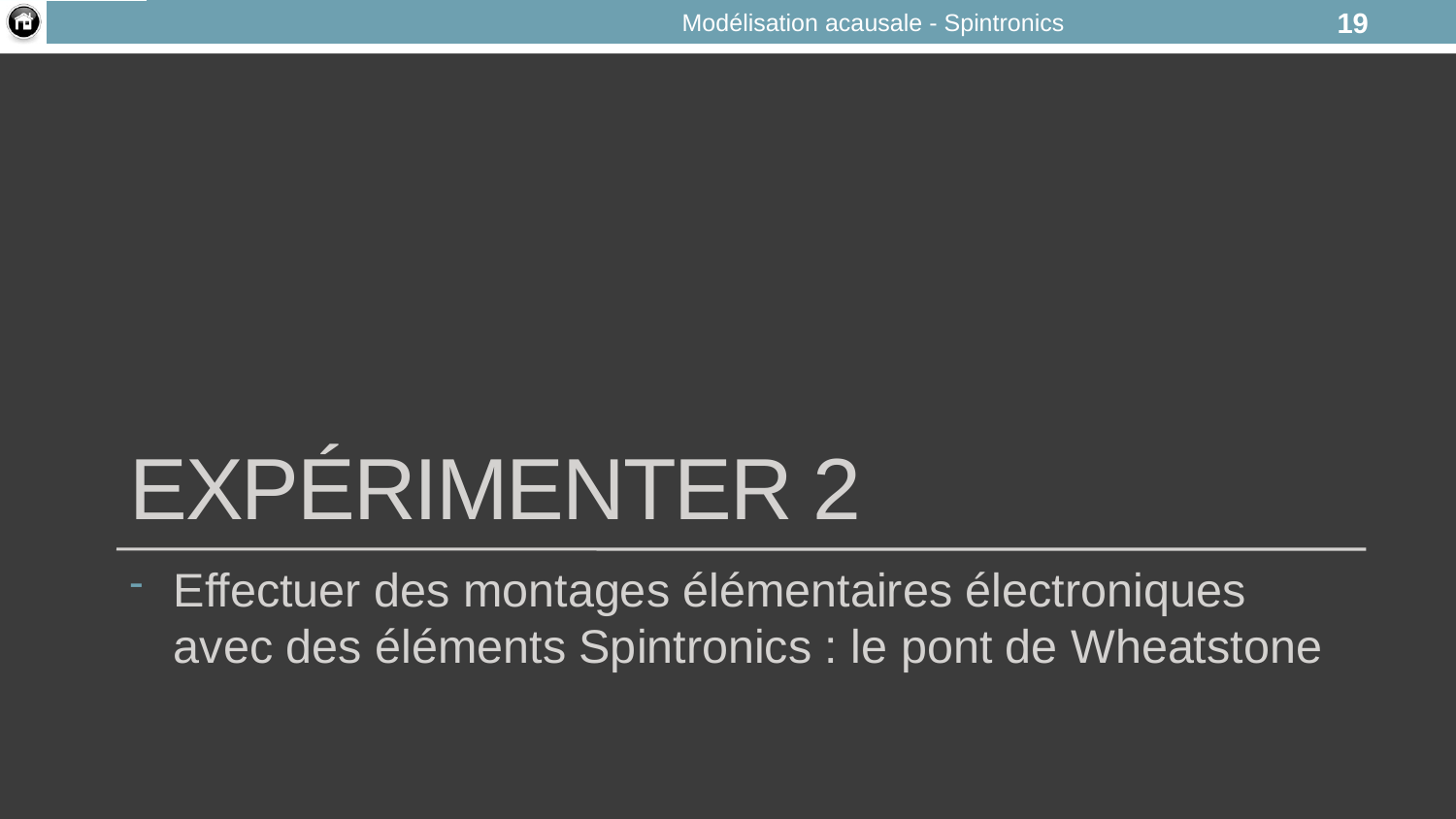

Modélisation acausale - Spintronics
19
# Expérimenter 2
Effectuer des montages élémentaires électroniques avec des éléments Spintronics : le pont de Wheatstone